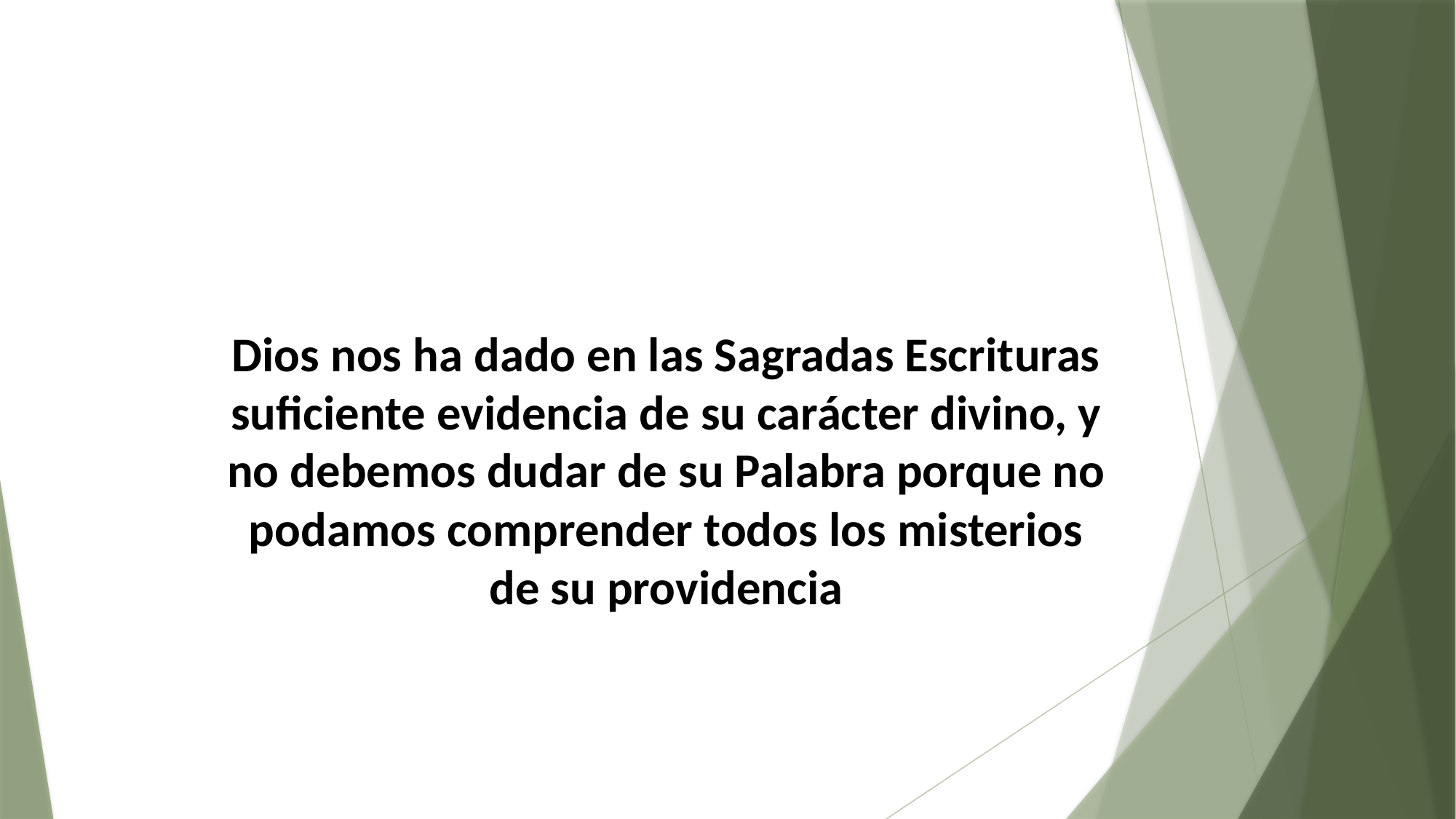

Dios nos ha dado en las Sagradas Escrituras suficiente evidencia de su carácter divino, y no debemos dudar de su Palabra porque no podamos comprender todos los misterios de su providencia